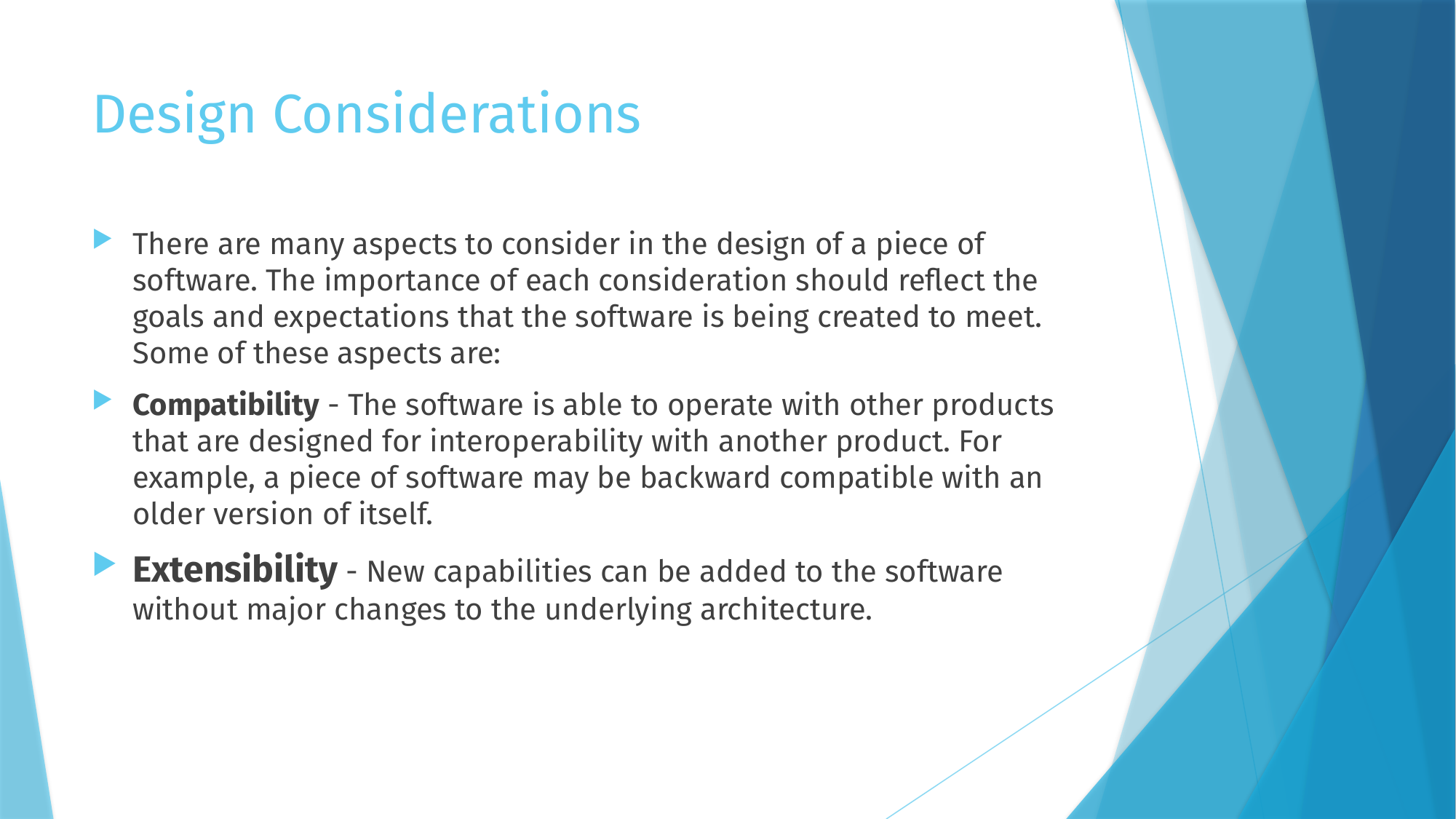

# Design Considerations
There are many aspects to consider in the design of a piece of software. The importance of each consideration should reflect the goals and expectations that the software is being created to meet. Some of these aspects are:
Compatibility - The software is able to operate with other products that are designed for interoperability with another product. For example, a piece of software may be backward compatible with an older version of itself.
Extensibility - New capabilities can be added to the software without major changes to the underlying architecture.